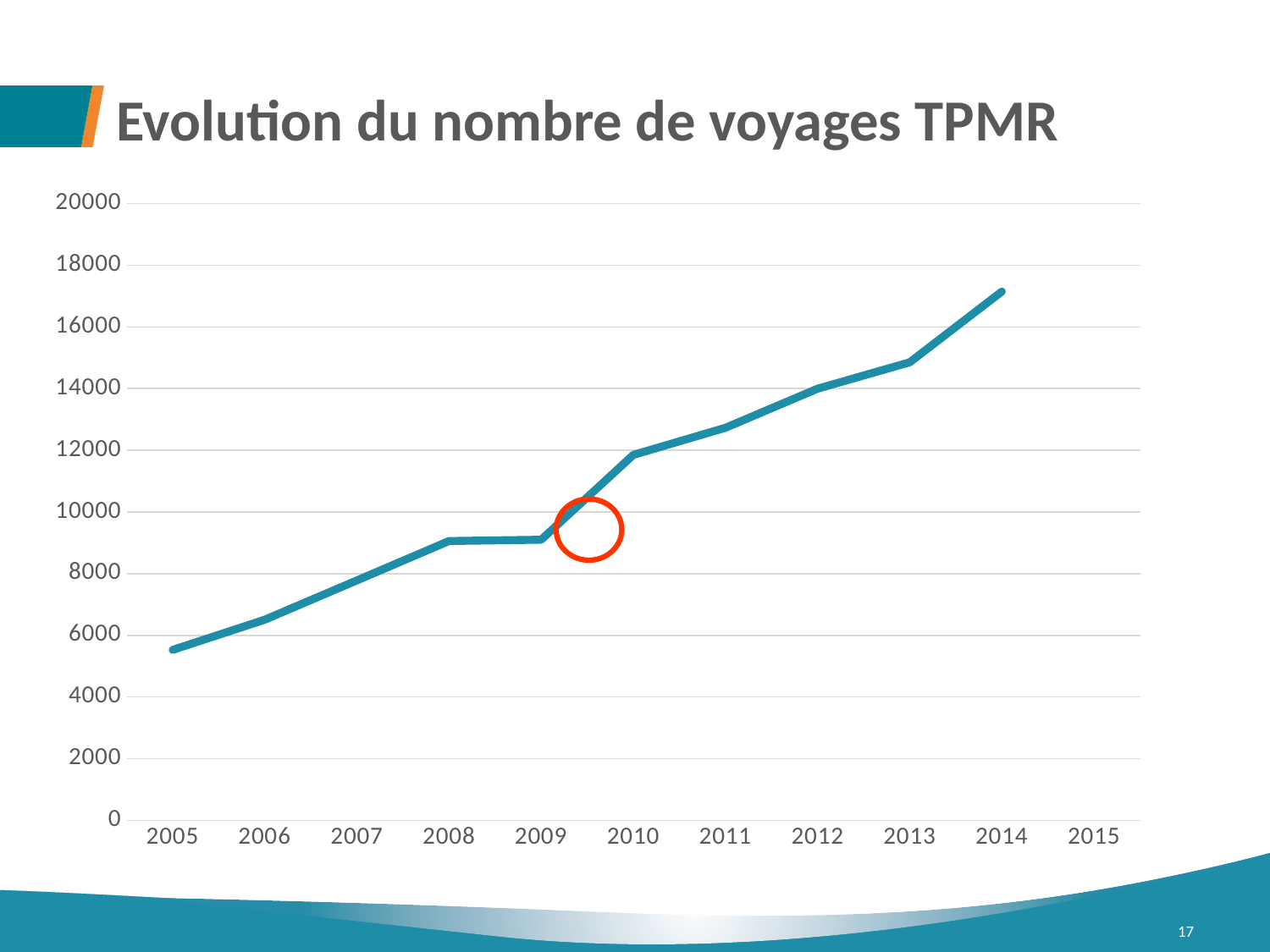

# Evolution du nombre de voyages TPMR

[unsupported chart]

17